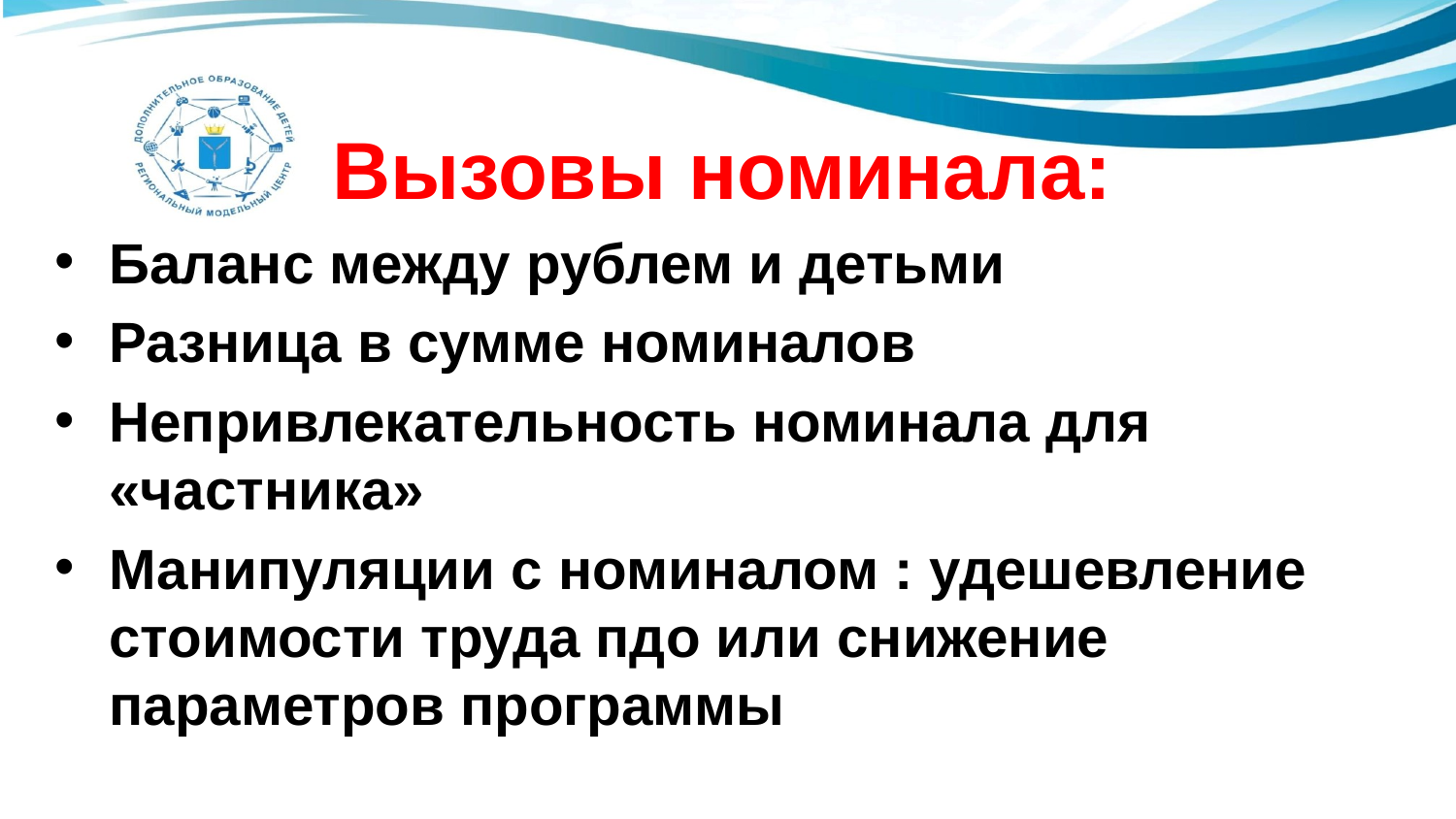

#
Вызовы номинала:
Баланс между рублем и детьми
Разница в сумме номиналов
Непривлекательность номинала для «частника»
Манипуляции с номиналом : удешевление стоимости труда пдо или снижение параметров программы